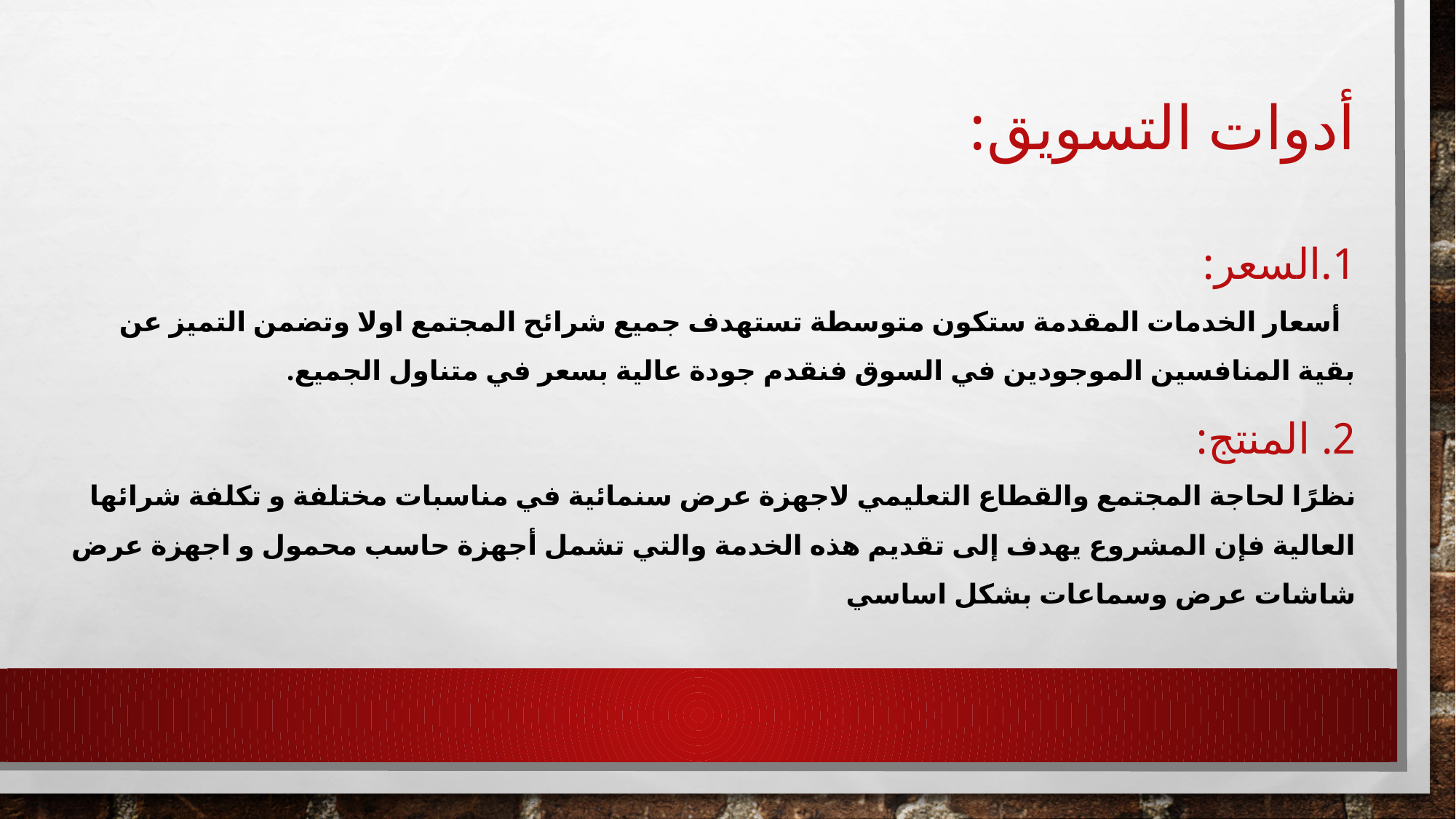

أدوات التسويق:

1.السعر:
  أسعار الخدمات المقدمة ستكون متوسطة تستهدف جميع شرائح المجتمع اولا وتضمن التميز عن بقية المنافسين الموجودين في السوق فنقدم جودة عالية بسعر في متناول الجميع.
2. المنتج:
نظرًا لحاجة المجتمع والقطاع التعليمي لاجهزة عرض سنما‌ئية في مناسبات مختلفة و تكلفة شرائها العالية فإن المشروع يهدف إلى تقديم هذه الخدمة والتي تشمل أجهزة حاسب محمول و اجهزة عرض شاشات عرض وسماعات بشكل اساسي